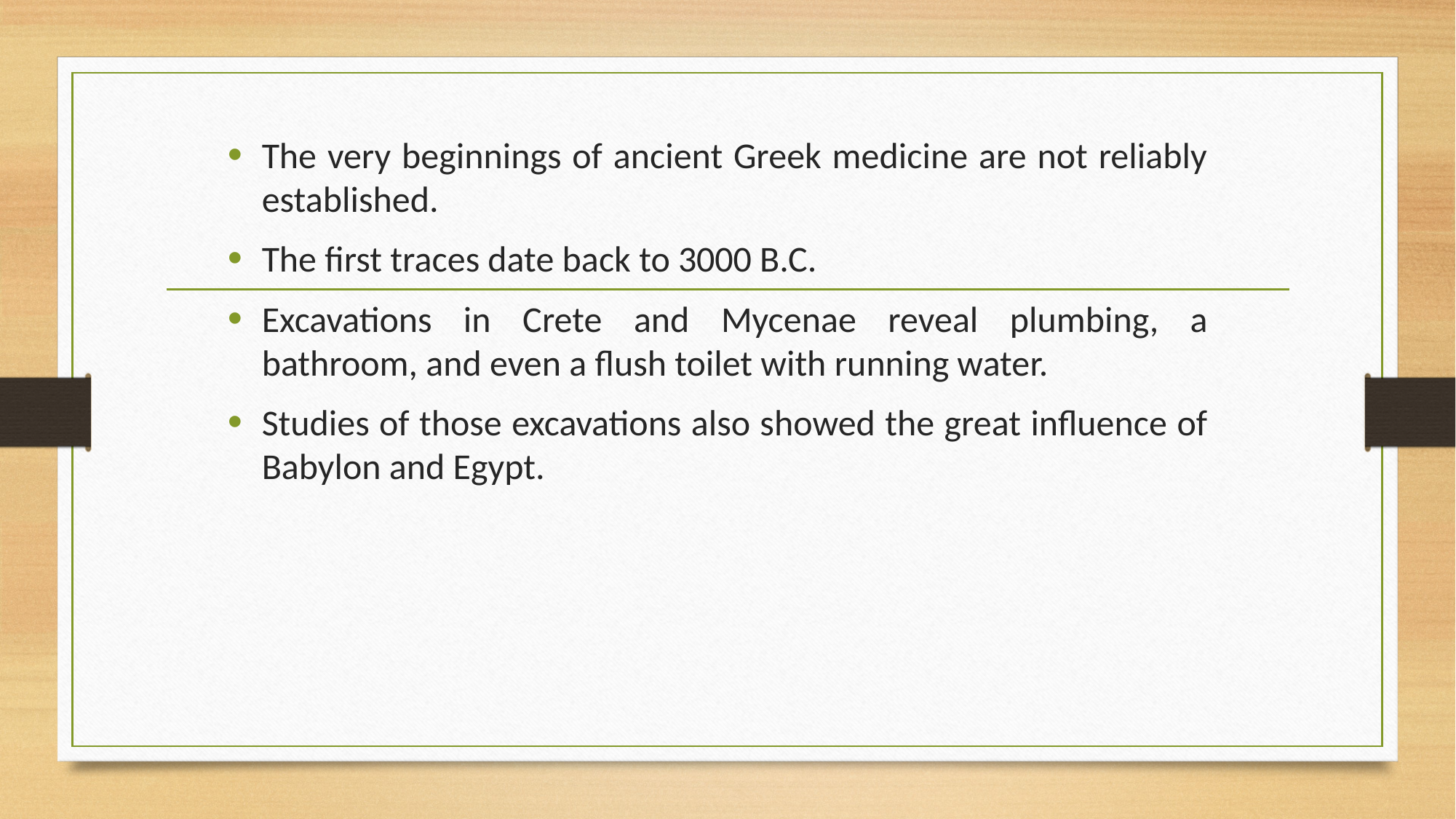

The very beginnings of ancient Greek medicine are not reliably established.
The first traces date back to 3000 B.C.
Excavations in Crete and Mycenae reveal plumbing, a bathroom, and even a flush toilet with running water.
Studies of those excavations also showed the great influence of Babylon and Egypt.